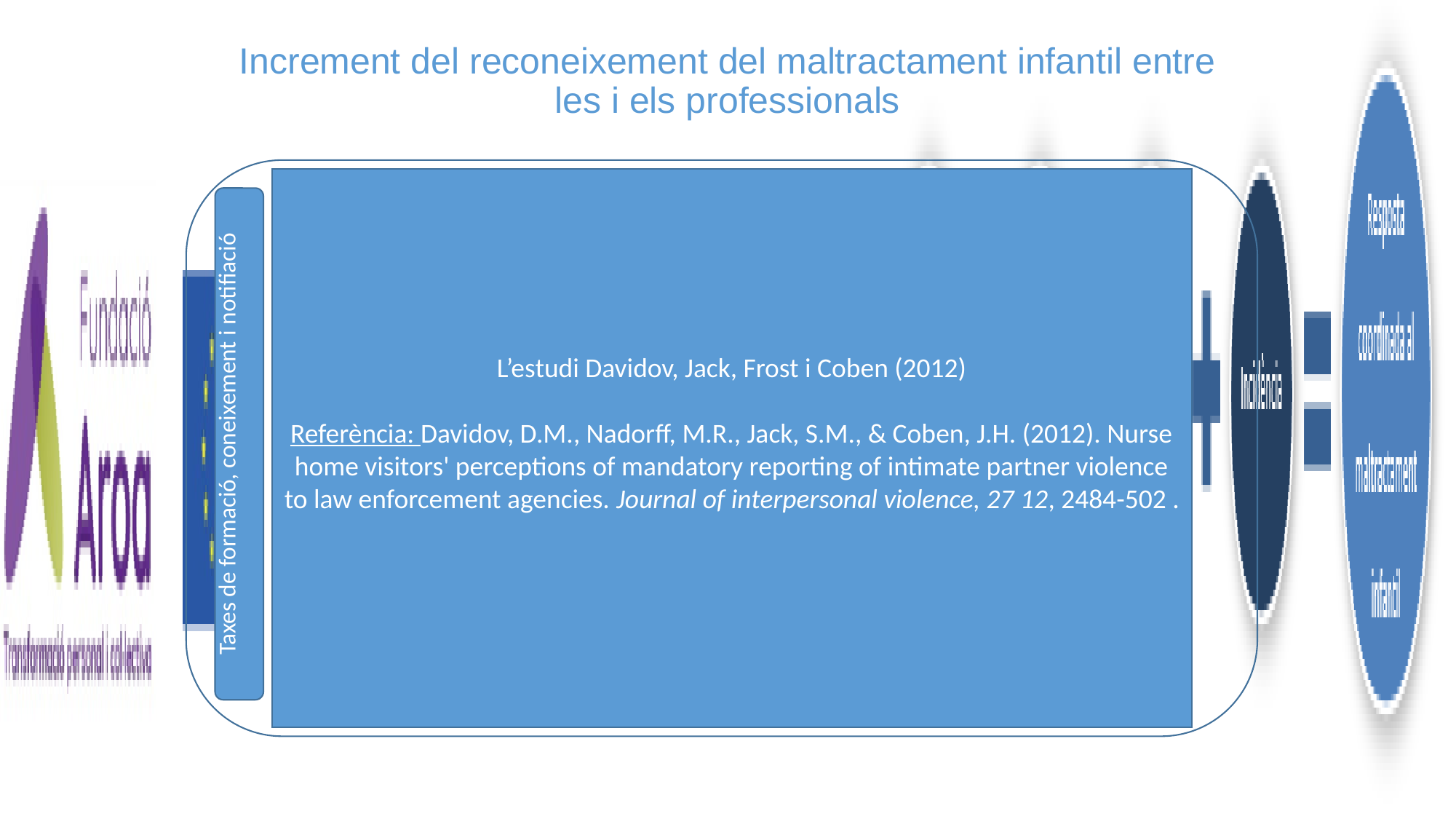

Increment del reconeixement del maltractament infantil entre les i els professionals

L’estudi Davidov, Jack, Frost i Coben (2012)

Referència: Davidov, D.M., Nadorff, M.R., Jack, S.M., & Coben, J.H. (2012). Nurse home visitors' perceptions of mandatory reporting of intimate partner violence to law enforcement agencies. Journal of interpersonal violence, 27 12, 2484-502 .

Taxes de formació, coneixement i notifiació